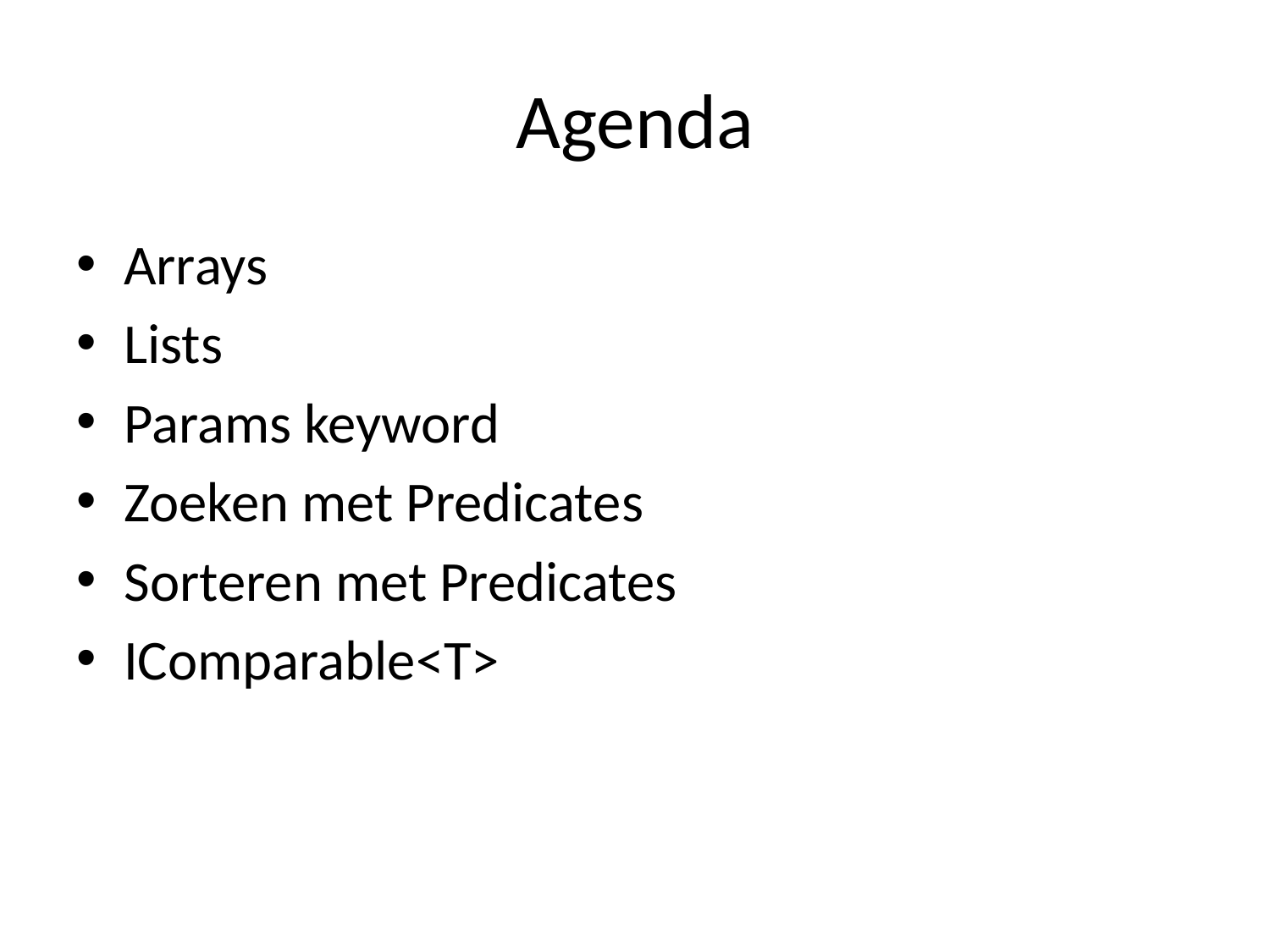

# Agenda
Arrays
Lists
Params keyword
Zoeken met Predicates
Sorteren met Predicates
IComparable<T>